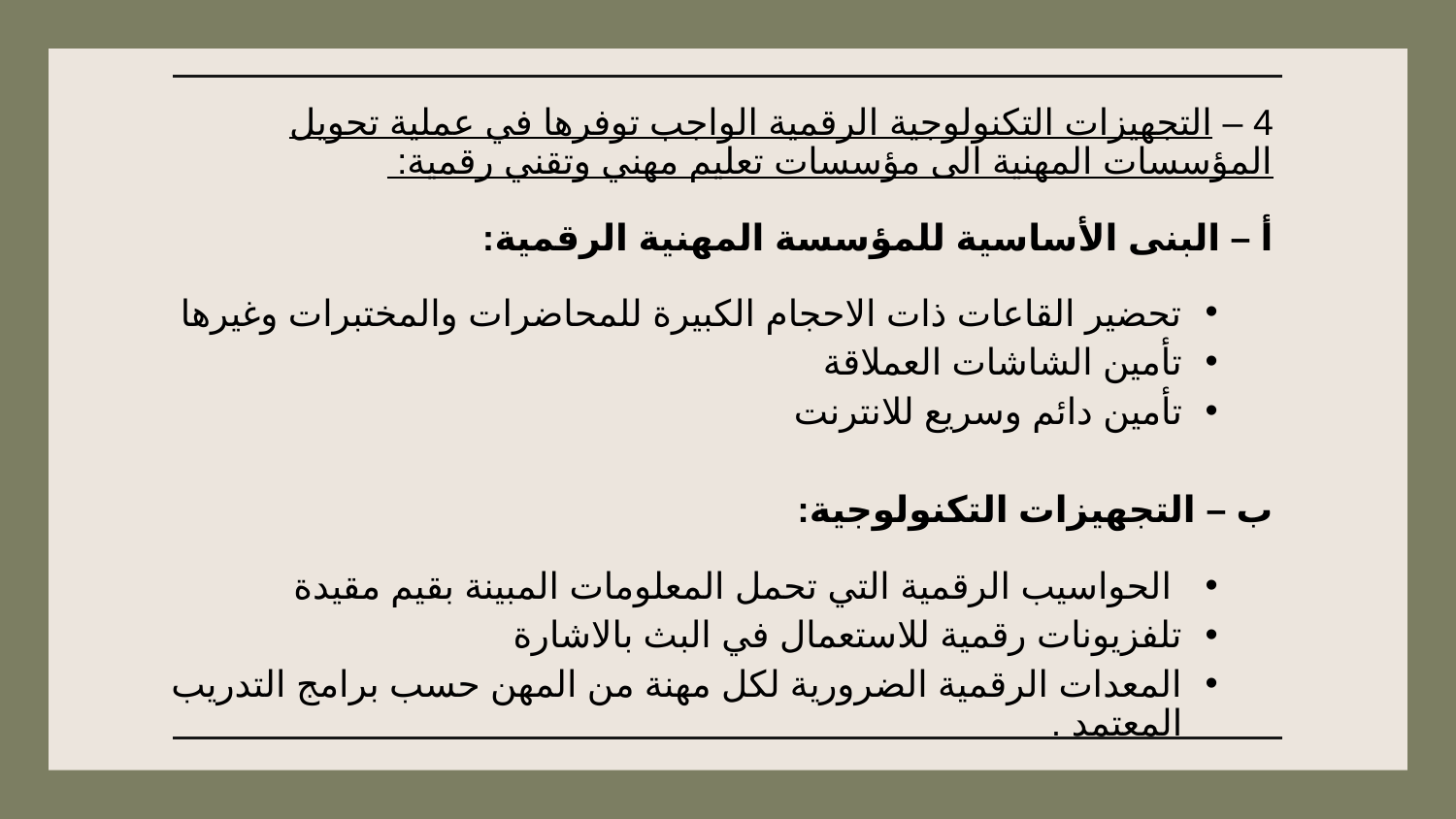

4 – التجهيزات التكنولوجية الرقمية الواجب توفرها في عملية تحويل المؤسسات المهنية الى مؤسسات تعليم مهني وتقني رقمية:
أ – البنى الأساسية للمؤسسة المهنية الرقمية:
تحضير القاعات ذات الاحجام الكبيرة للمحاضرات والمختبرات وغيرها
تأمين الشاشات العملاقة
تأمين دائم وسريع للانترنت

ب – التجهيزات التكنولوجية:
 الحواسيب الرقمية التي تحمل المعلومات المبينة بقيم مقيدة
تلفزيونات رقمية للاستعمال في البث بالاشارة
المعدات الرقمية الضرورية لكل مهنة من المهن حسب برامج التدريب المعتمد .